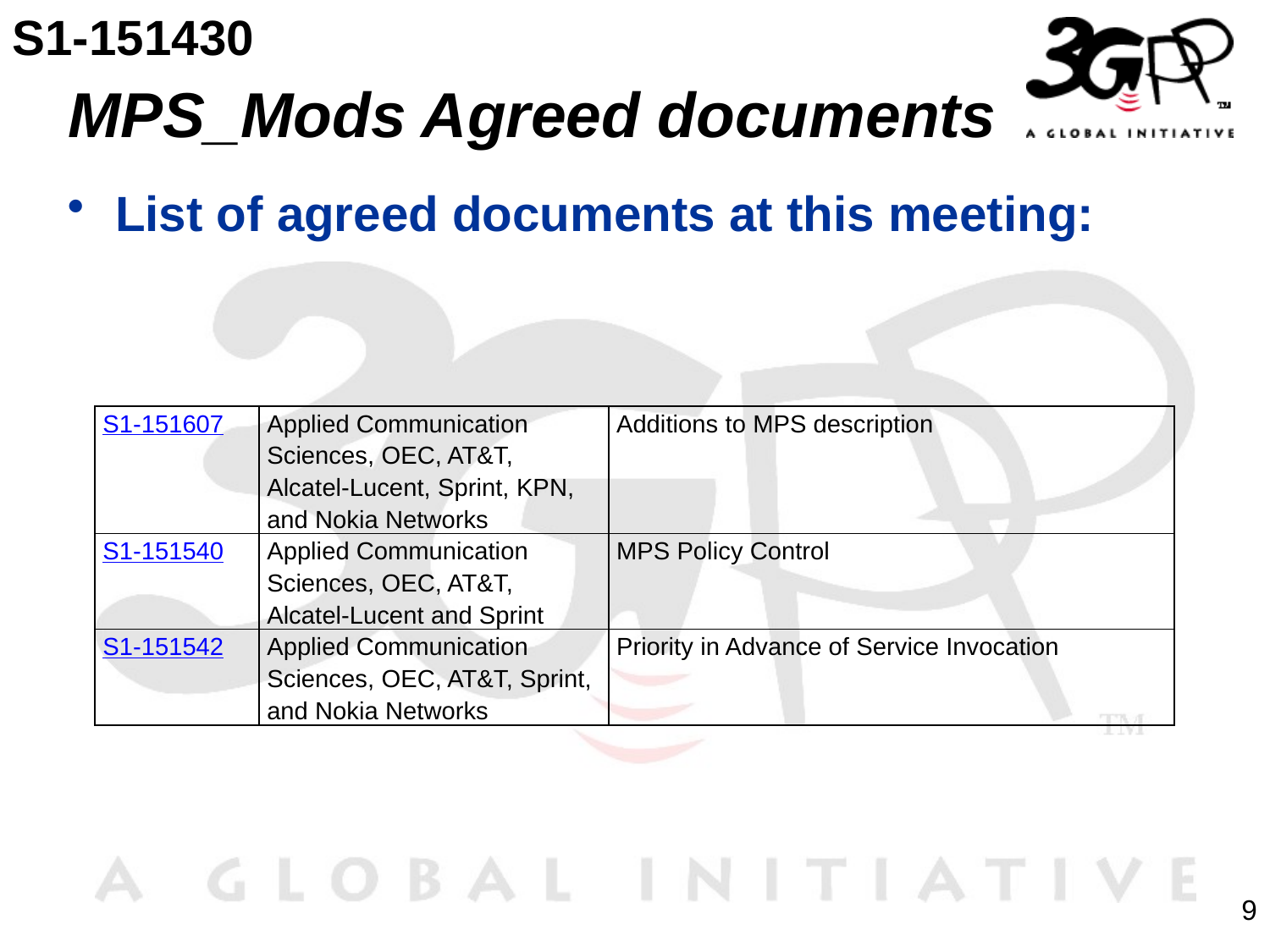

S1-151430
# MPS_Mods Agreed documents
List of agreed documents at this meeting:

| S1-151607 | Applied Communication Sciences, OEC, AT&T, Alcatel-Lucent, Sprint, KPN, and Nokia Networks | Additions to MPS description |
| --- | --- | --- |
| S1-151540 | Applied Communication Sciences, OEC, AT&T, Alcatel-Lucent and Sprint | MPS Policy Control |
| S1-151542 | Applied Communication Sciences, OEC, AT&T, Sprint, and Nokia Networks | Priority in Advance of Service Invocation |
9